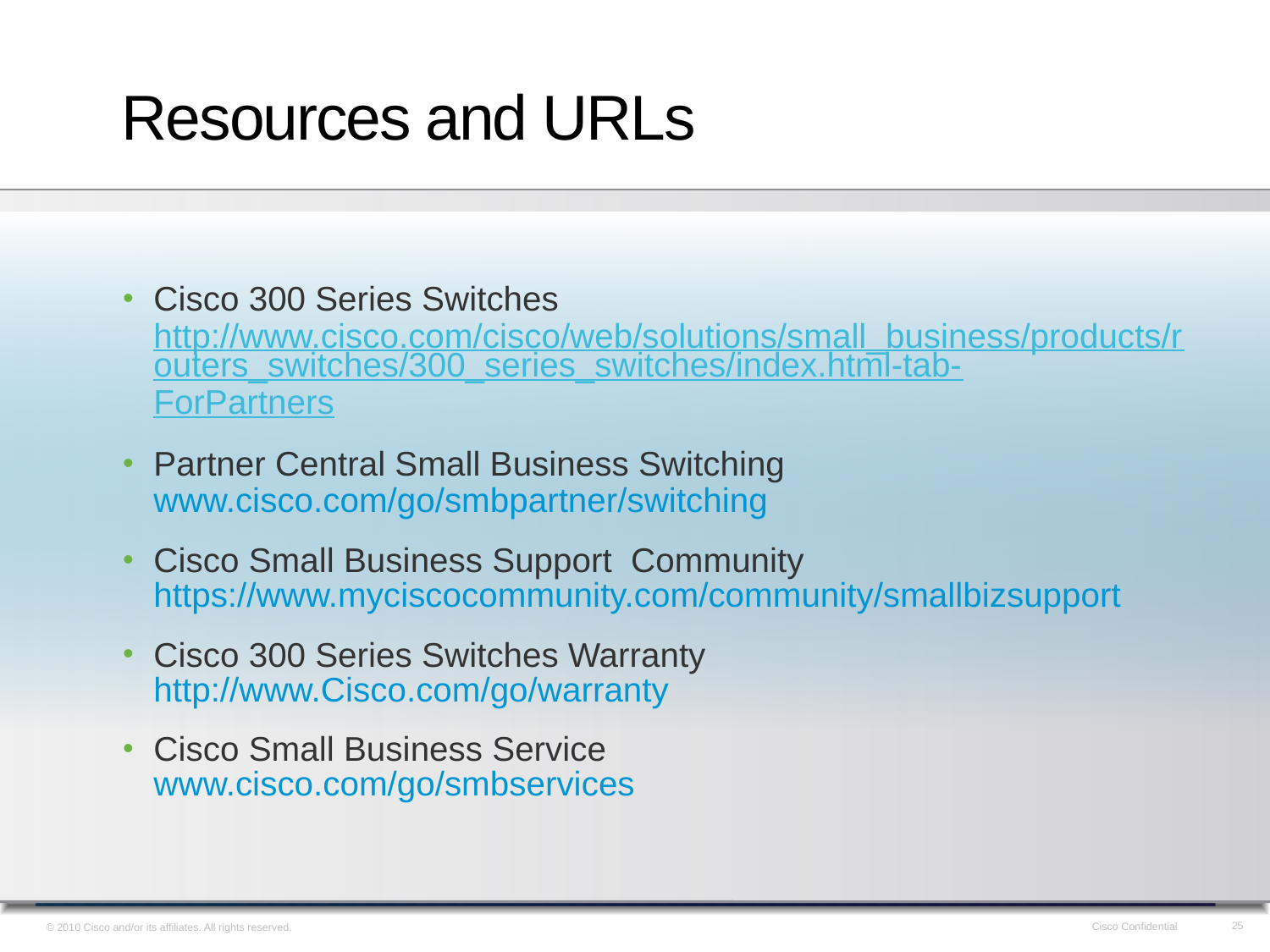

# Resources and URLs

Cisco 300 Series Switches
http://www.cisco.com/cisco/web/solutions/small_business/products/routers_switches/300_series_switches/index.html-tab-ForPartners
Partner Central Small Business Switching
www.cisco.com/go/smbpartner/switching
Cisco Small Business Support  Community
https://www.myciscocommunity.com/community/smallbizsupport
Cisco 300 Series Switches Warranty
http://www.Cisco.com/go/warranty
Cisco Small Business Service
www.cisco.com/go/smbservices